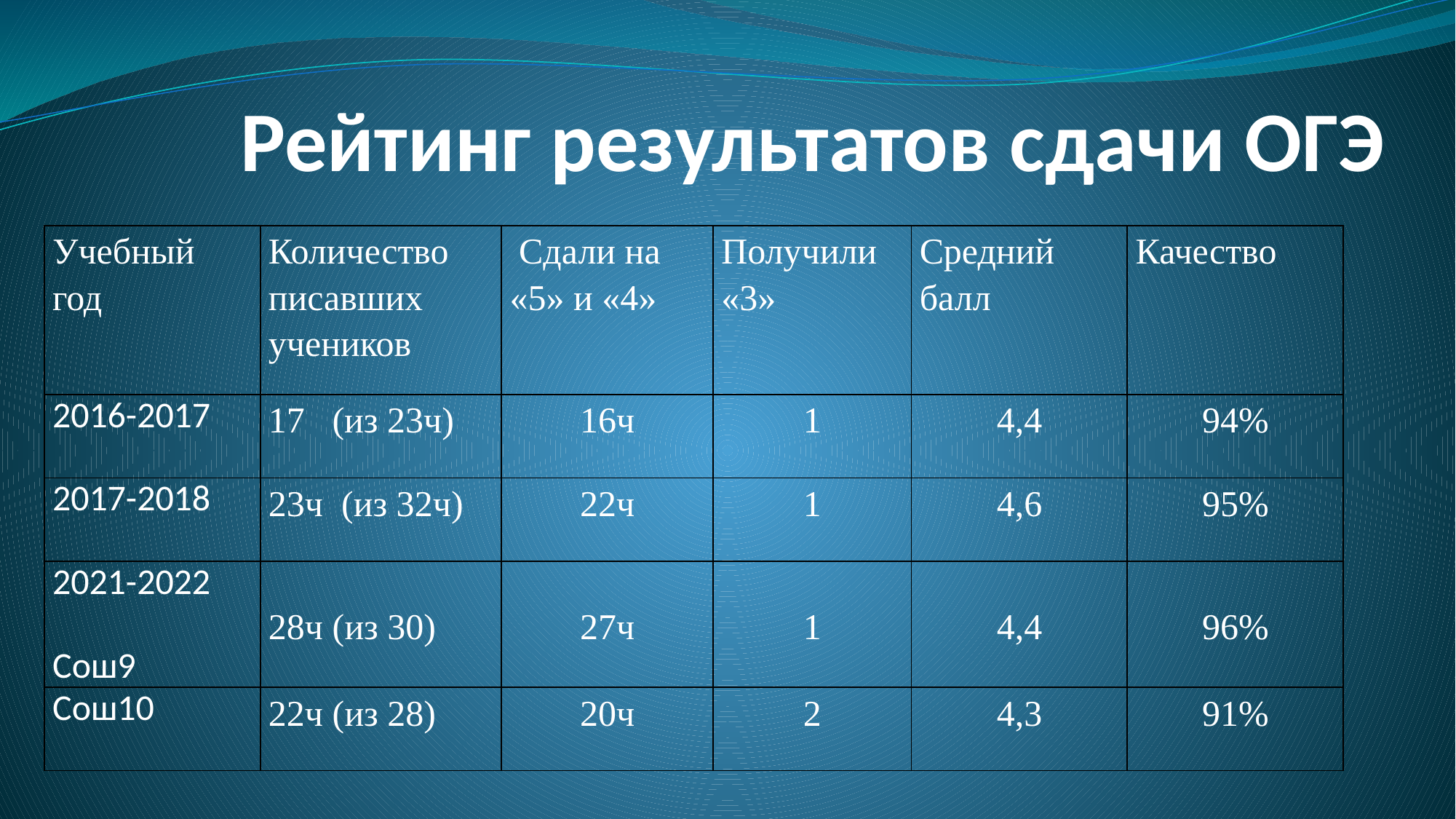

# Рейтинг результатов сдачи ОГЭ
| Учебный год | Количество писавших учеников | Сдали на «5» и «4» | Получили «3» | Средний балл | Качество |
| --- | --- | --- | --- | --- | --- |
| 2016-2017 | 17 (из 23ч) | 16ч | 1 | 4,4 | 94% |
| 2017-2018 | 23ч (из 32ч) | 22ч | 1 | 4,6 | 95% |
| 2021-2022 Сош9 | 28ч (из 30) | 27ч | 1 | 4,4 | 96% |
| Сош10 | 22ч (из 28) | 20ч | 2 | 4,3 | 91% |